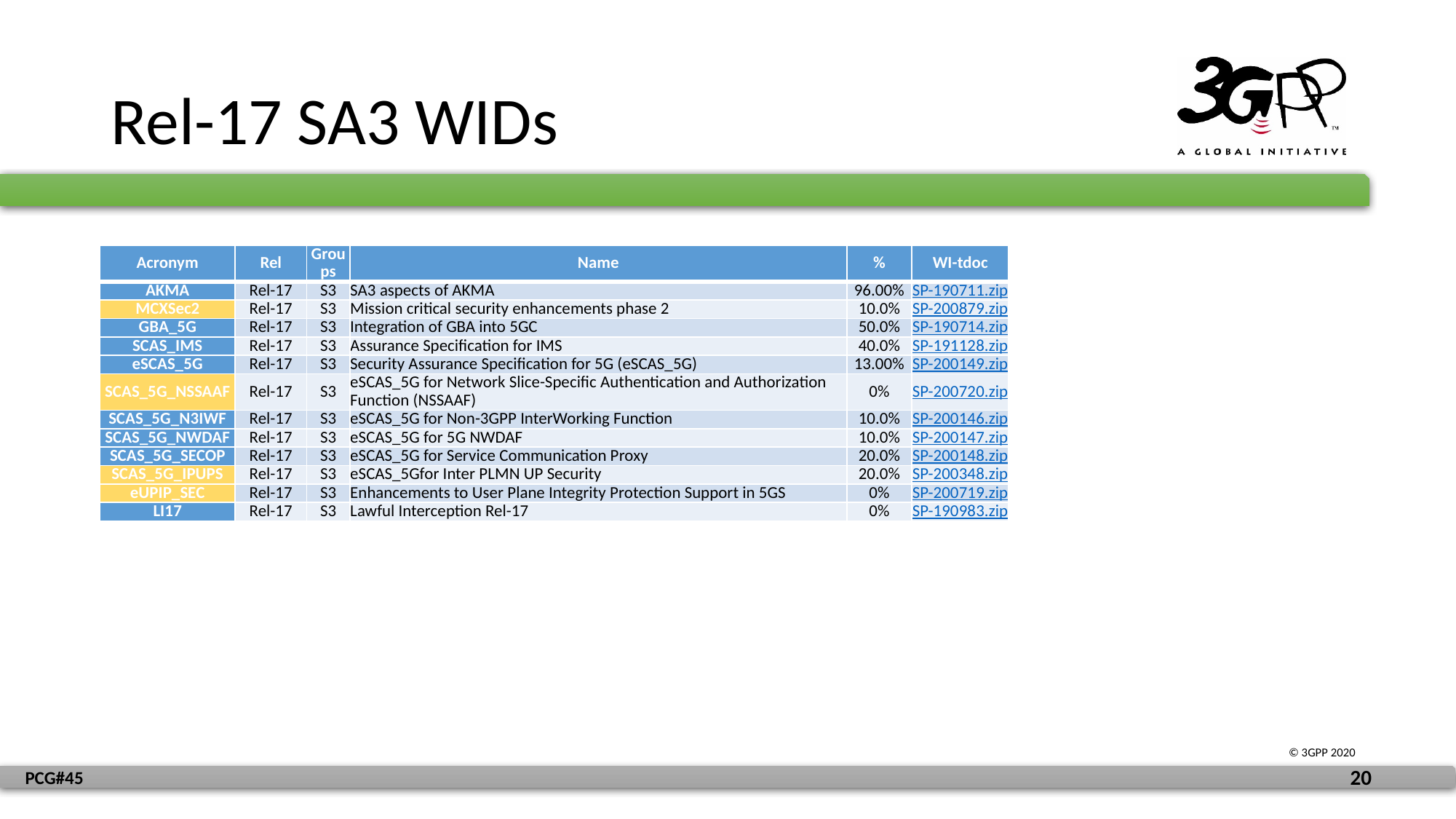

# Rel-17 SA3 WIDs
| Acronym | Rel | Groups | Name | % | WI-tdoc |
| --- | --- | --- | --- | --- | --- |
| AKMA | Rel-17 | S3 | SA3 aspects of AKMA | 96.00% | SP-190711.zip |
| MCXSec2 | Rel-17 | S3 | Mission critical security enhancements phase 2 | 10.0% | SP-200879.zip |
| GBA\_5G | Rel-17 | S3 | Integration of GBA into 5GC | 50.0% | SP-190714.zip |
| SCAS\_IMS | Rel-17 | S3 | Assurance Specification for IMS | 40.0% | SP-191128.zip |
| eSCAS\_5G | Rel-17 | S3 | Security Assurance Specification for 5G (eSCAS\_5G) | 13.00% | SP-200149.zip |
| SCAS\_5G\_NSSAAF | Rel-17 | S3 | eSCAS\_5G for Network Slice-Specific Authentication and Authorization Function (NSSAAF) | 0% | SP-200720.zip |
| SCAS\_5G\_N3IWF | Rel-17 | S3 | eSCAS\_5G for Non-3GPP InterWorking Function | 10.0% | SP-200146.zip |
| SCAS\_5G\_NWDAF | Rel-17 | S3 | eSCAS\_5G for 5G NWDAF | 10.0% | SP-200147.zip |
| SCAS\_5G\_SECOP | Rel-17 | S3 | eSCAS\_5G for Service Communication Proxy | 20.0% | SP-200148.zip |
| SCAS\_5G\_IPUPS | Rel-17 | S3 | eSCAS\_5Gfor Inter PLMN UP Security | 20.0% | SP-200348.zip |
| eUPIP\_SEC | Rel-17 | S3 | Enhancements to User Plane Integrity Protection Support in 5GS | 0% | SP-200719.zip |
| LI17 | Rel-17 | S3 | Lawful Interception Rel-17 | 0% | SP-190983.zip |